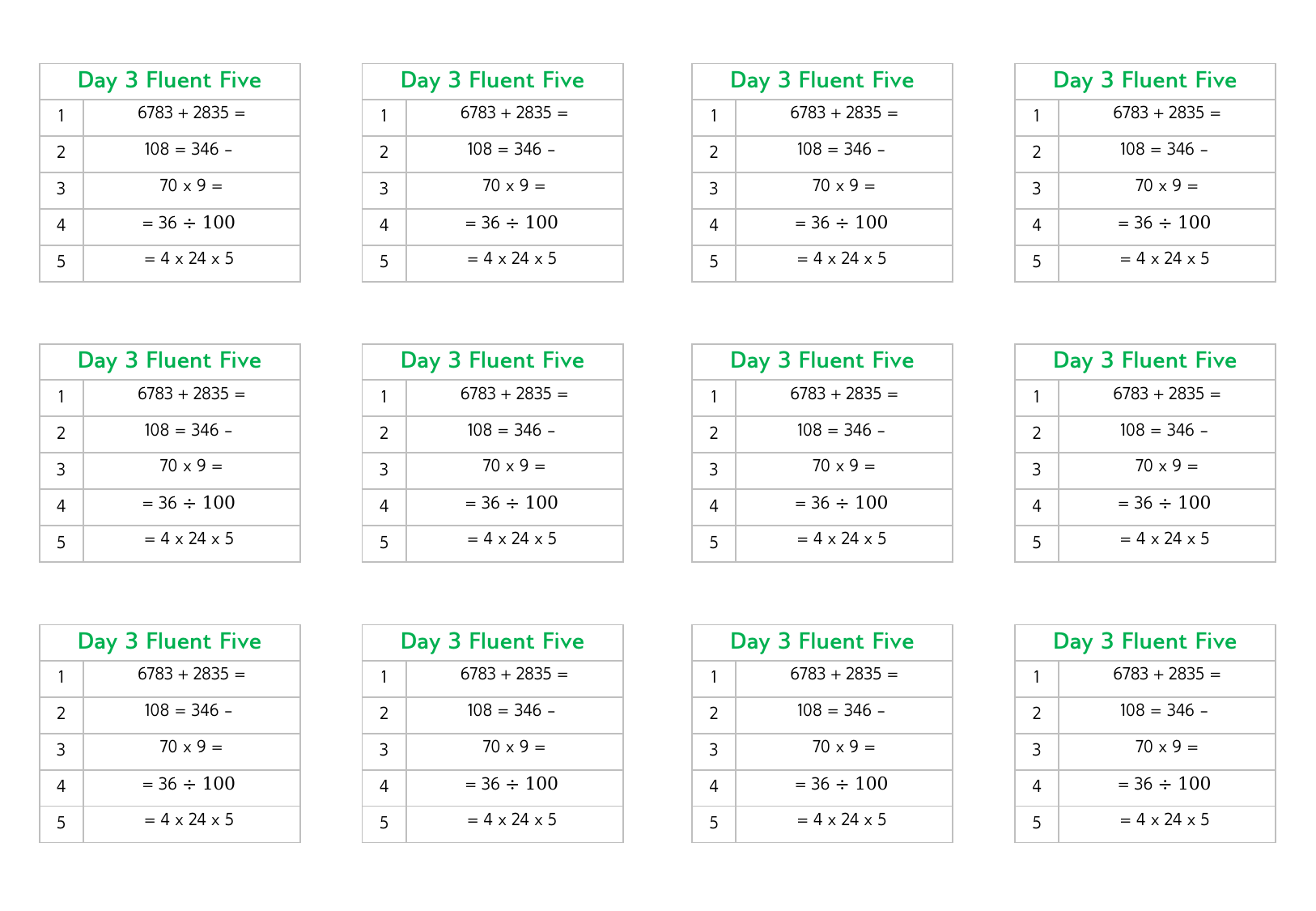

| Day 3 Fluent Five |  |
| --- | --- |
| 1 | 6783 + 2835 = |
| 2 | 108 = 346 – |
| 3 | 70 x 9 = |
| 4 | = 36 ÷ 100 |
| 5 | = 4 x 24 x 5 |
| Day 3 Fluent Five |  |
| --- | --- |
| 1 | 6783 + 2835 = |
| 2 | 108 = 346 – |
| 3 | 70 x 9 = |
| 4 | = 36 ÷ 100 |
| 5 | = 4 x 24 x 5 |
| Day 3 Fluent Five |  |
| --- | --- |
| 1 | 6783 + 2835 = |
| 2 | 108 = 346 – |
| 3 | 70 x 9 = |
| 4 | = 36 ÷ 100 |
| 5 | = 4 x 24 x 5 |
| Day 3 Fluent Five |  |
| --- | --- |
| 1 | 6783 + 2835 = |
| 2 | 108 = 346 – |
| 3 | 70 x 9 = |
| 4 | = 36 ÷ 100 |
| 5 | = 4 x 24 x 5 |
| Day 3 Fluent Five |  |
| --- | --- |
| 1 | 6783 + 2835 = |
| 2 | 108 = 346 – |
| 3 | 70 x 9 = |
| 4 | = 36 ÷ 100 |
| 5 | = 4 x 24 x 5 |
| Day 3 Fluent Five |  |
| --- | --- |
| 1 | 6783 + 2835 = |
| 2 | 108 = 346 – |
| 3 | 70 x 9 = |
| 4 | = 36 ÷ 100 |
| 5 | = 4 x 24 x 5 |
| Day 3 Fluent Five |  |
| --- | --- |
| 1 | 6783 + 2835 = |
| 2 | 108 = 346 – |
| 3 | 70 x 9 = |
| 4 | = 36 ÷ 100 |
| 5 | = 4 x 24 x 5 |
| Day 3 Fluent Five |  |
| --- | --- |
| 1 | 6783 + 2835 = |
| 2 | 108 = 346 – |
| 3 | 70 x 9 = |
| 4 | = 36 ÷ 100 |
| 5 | = 4 x 24 x 5 |
| Day 3 Fluent Five |  |
| --- | --- |
| 1 | 6783 + 2835 = |
| 2 | 108 = 346 – |
| 3 | 70 x 9 = |
| 4 | = 36 ÷ 100 |
| 5 | = 4 x 24 x 5 |
| Day 3 Fluent Five |  |
| --- | --- |
| 1 | 6783 + 2835 = |
| 2 | 108 = 346 – |
| 3 | 70 x 9 = |
| 4 | = 36 ÷ 100 |
| 5 | = 4 x 24 x 5 |
| Day 3 Fluent Five |  |
| --- | --- |
| 1 | 6783 + 2835 = |
| 2 | 108 = 346 – |
| 3 | 70 x 9 = |
| 4 | = 36 ÷ 100 |
| 5 | = 4 x 24 x 5 |
| Day 3 Fluent Five |  |
| --- | --- |
| 1 | 6783 + 2835 = |
| 2 | 108 = 346 – |
| 3 | 70 x 9 = |
| 4 | = 36 ÷ 100 |
| 5 | = 4 x 24 x 5 |